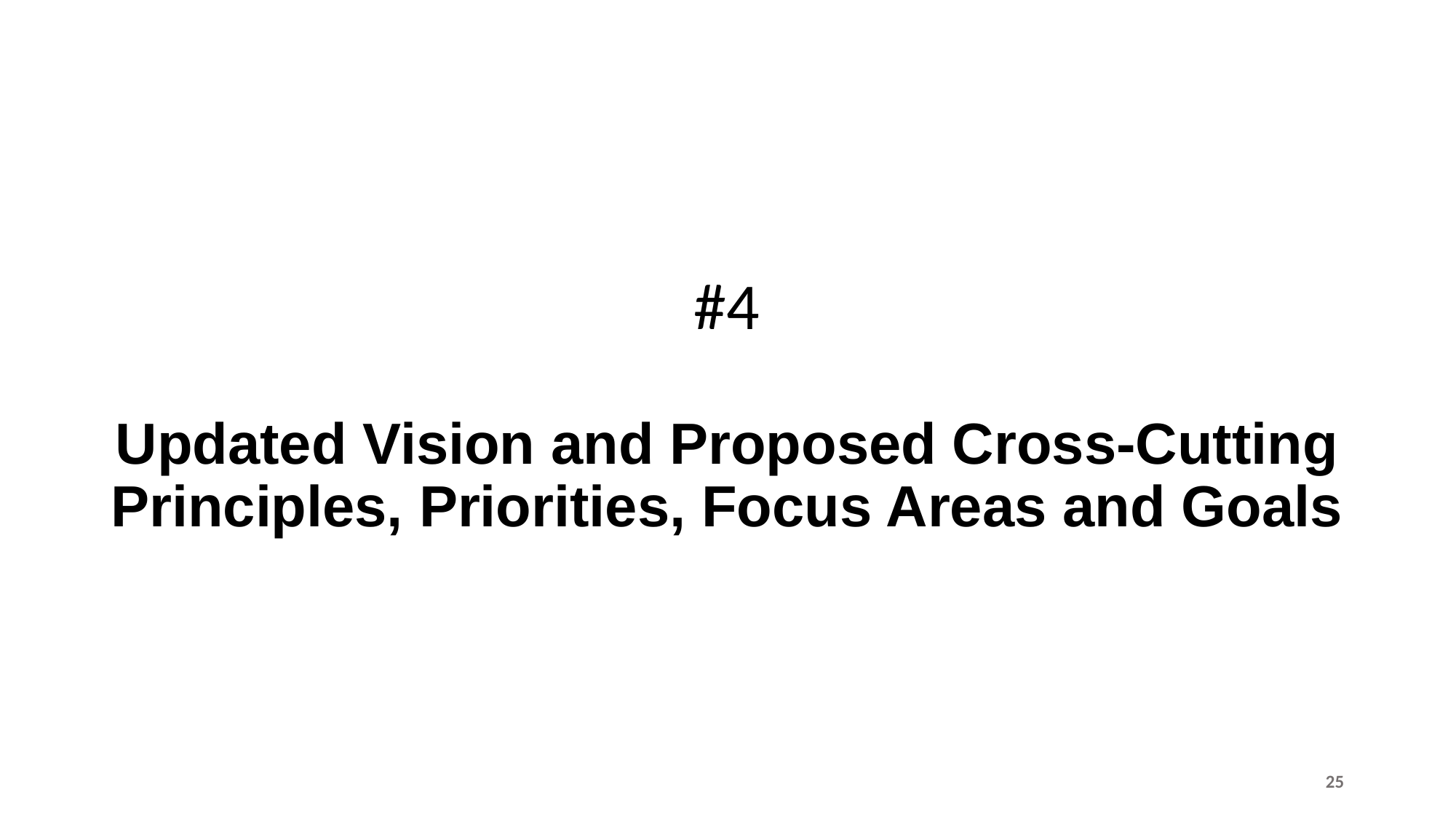

# #4 Updated Vision and Proposed Cross-Cutting Principles, Priorities, Focus Areas and Goals
25